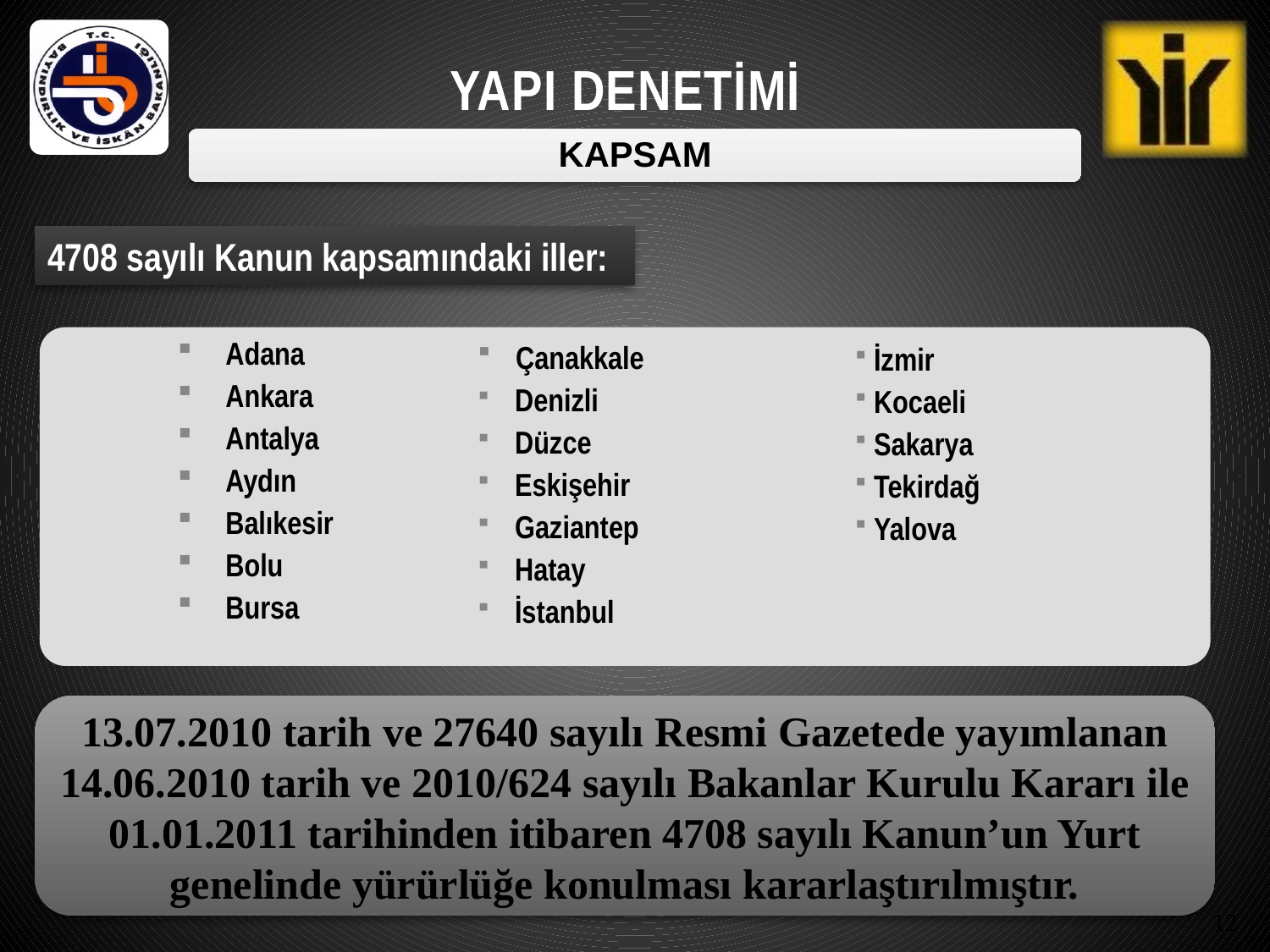

KAPSAM
4708 sayılı Kanun kapsamındaki iller:

Adana
Ankara
Antalya
Aydın
Balıkesir
Bolu
Bursa
 Çanakkale
 Denizli
 Düzce
 Eskişehir
 Gaziantep
 Hatay
 İstanbul
 İzmir
 Kocaeli
 Sakarya
 Tekirdağ
 Yalova
13.07.2010 tarih ve 27640 sayılı Resmi Gazetede yayımlanan 14.06.2010 tarih ve 2010/624 sayılı Bakanlar Kurulu Kararı ile 01.01.2011 tarihinden itibaren 4708 sayılı Kanun’un Yurt genelinde yürürlüğe konulması kararlaştırılmıştır.
12